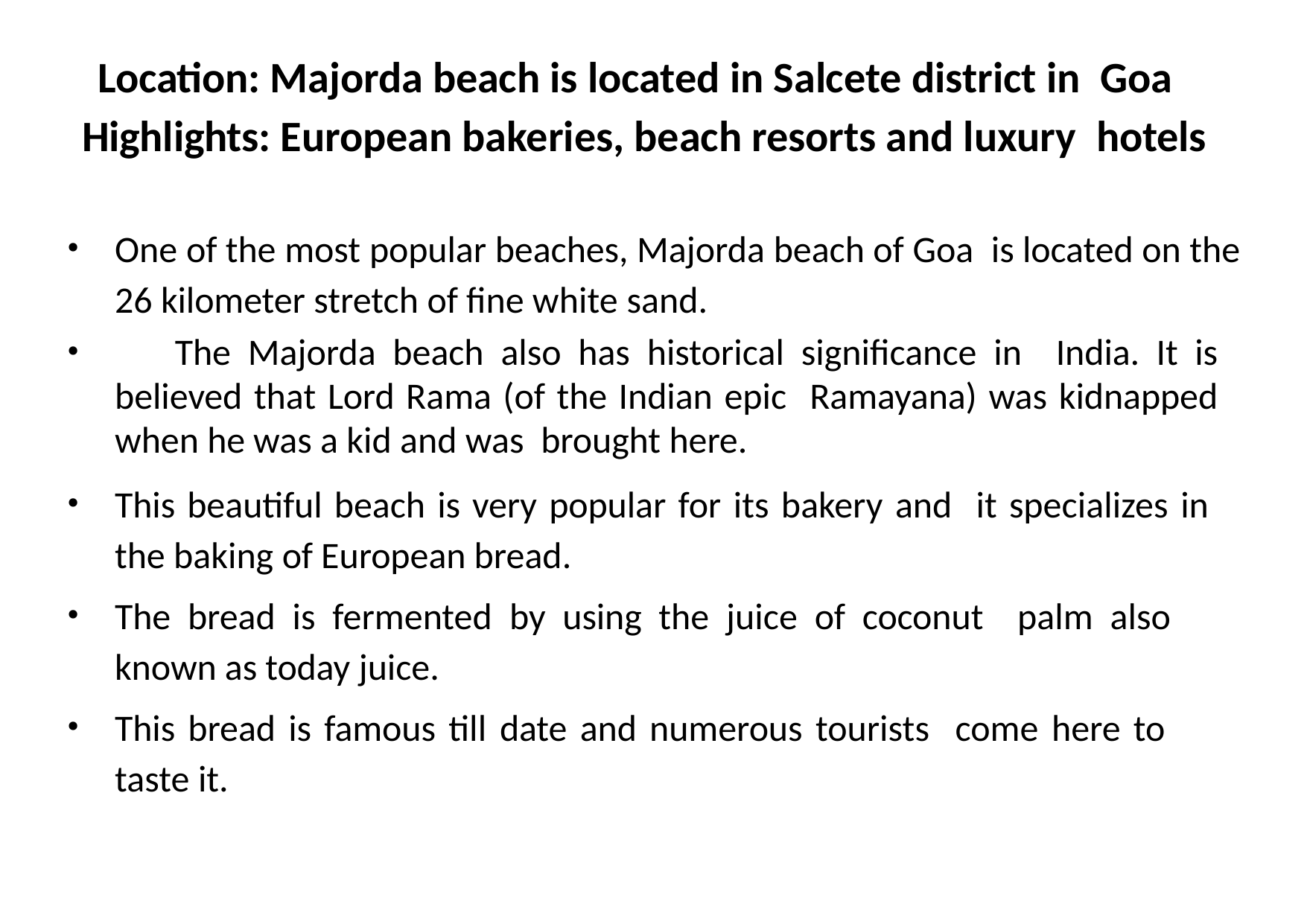

# Location: Majorda beach is located in Salcete district in  Goa
Highlights: European bakeries, beach resorts and luxury  hotels
One of the most popular beaches, Majorda beach of Goa  is located on the 26 kilometer stretch of fine white sand.
	The Majorda beach also has historical significance in  India. It is believed that Lord Rama (of the Indian epic  Ramayana) was kidnapped when he was a kid and was  brought here.
This beautiful beach is very popular for its bakery and  it specializes in the baking of European bread.
The bread is fermented by using the juice of coconut  palm also known as today juice.
This bread is famous till date and numerous tourists  come here to taste it.